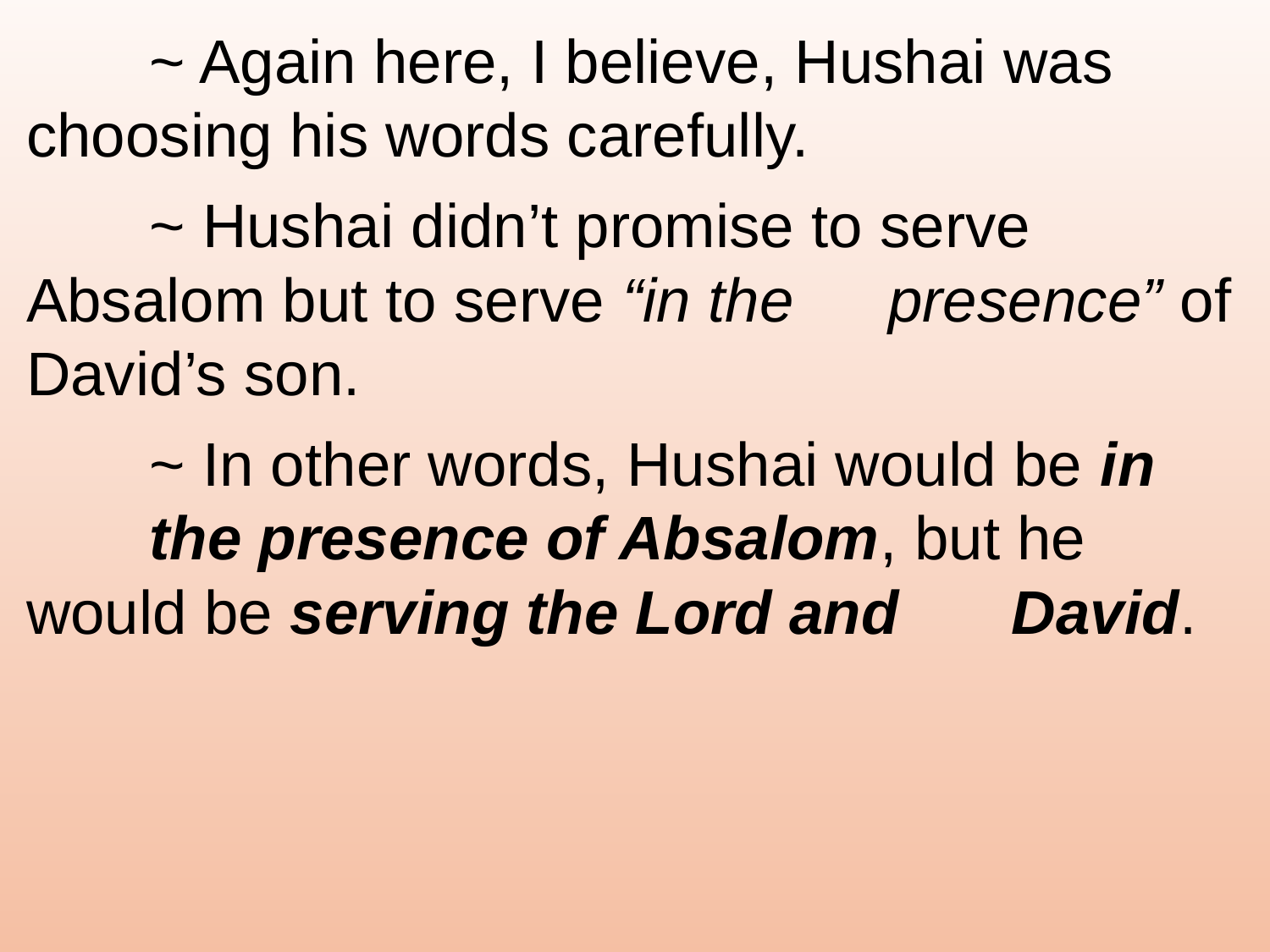

~ Again here, I believe, Hushai was 					choosing his words carefully.
		~ Hushai didn’t promise to serve 							Absalom but to serve “in the 							presence” of David’s son.
		~ In other words, Hushai would be in 						the presence of Absalom, but he 						would be serving the Lord and 						David.